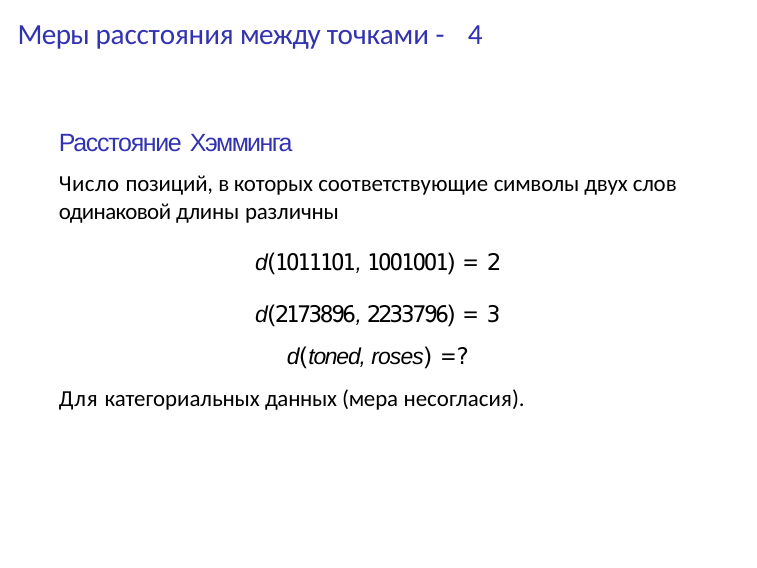

# Меры расстояния между точками - 4
Расстояние Хэмминга
Число позиций, в которых соответствующие символы двух слов  одинаковой длины различны
d(1011101, 1001001) = 2

d(2173896, 2233796) = 3
d(toned, roses) =?
Для категориальных данных (мера несогласия).